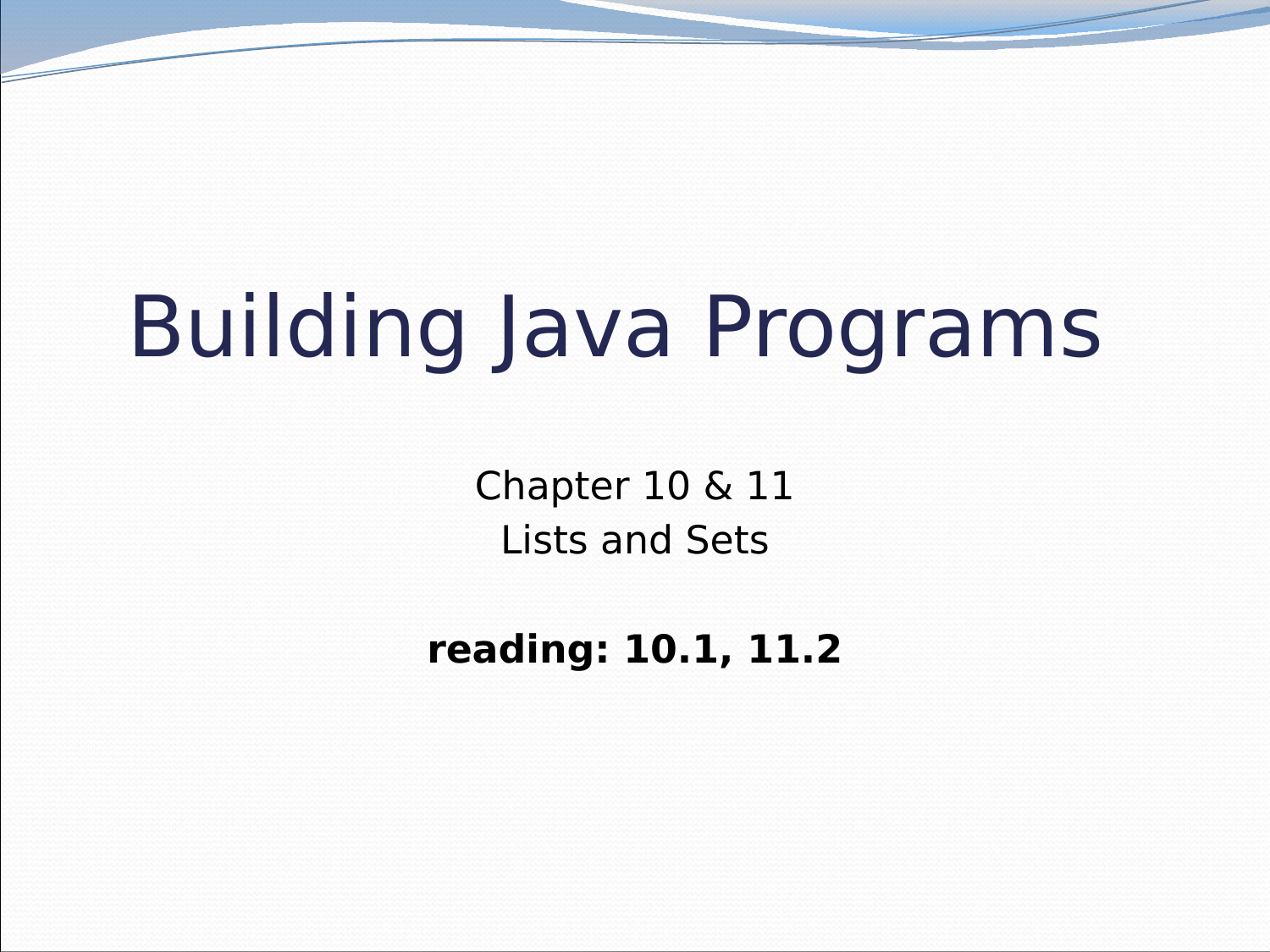

# Building Java Programs
Chapter 10 & 11
Lists and Sets

reading: 10.1, 11.2